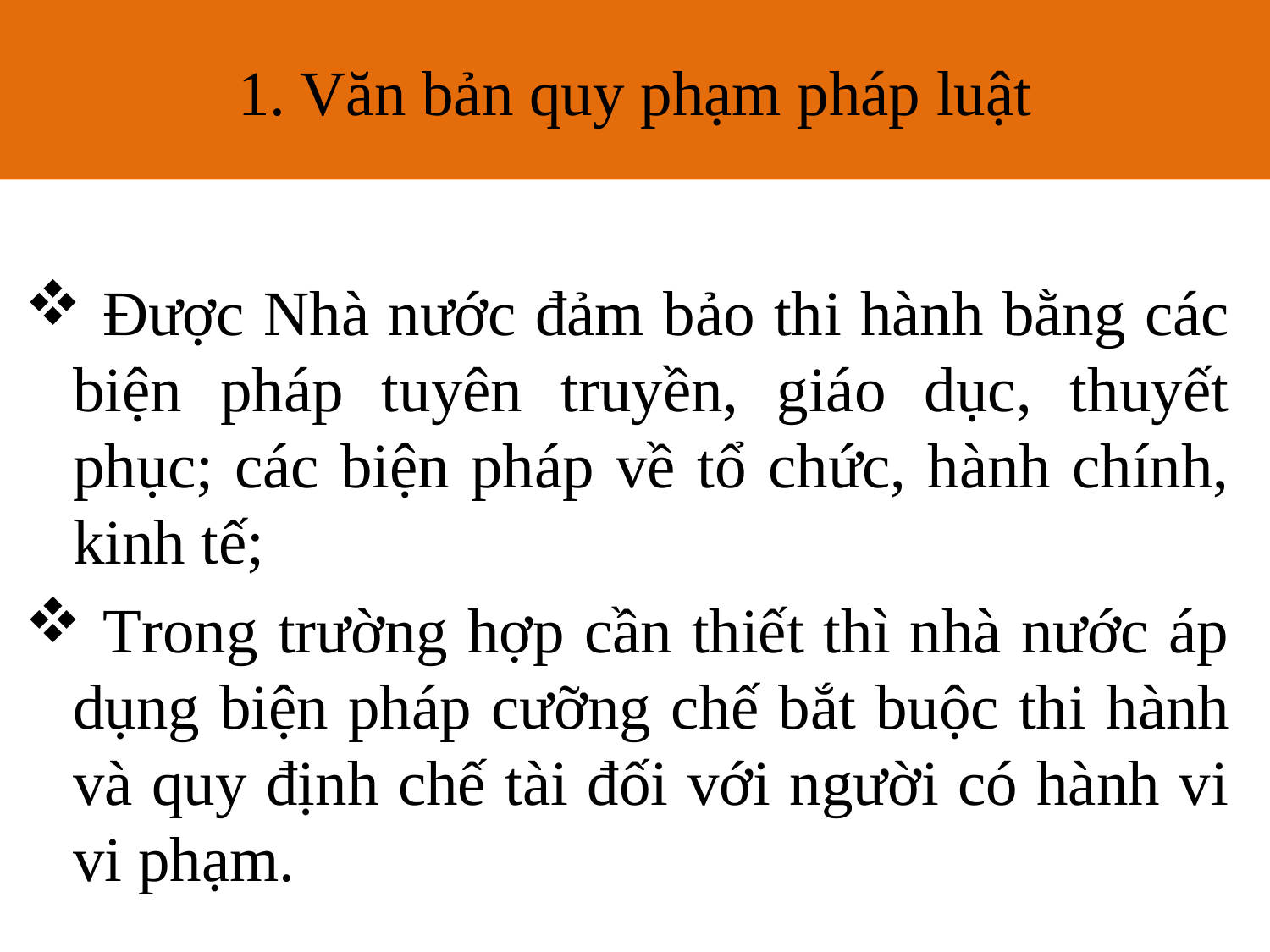

1. Văn bản quy phạm pháp luật
# 1. Văn bản quy phạm pháp luật
 Được Nhà nước đảm bảo thi hành bằng các biện pháp tuyên truyền, giáo dục, thuyết phục; các biện pháp về tổ chức, hành chính, kinh tế;
 Trong trường hợp cần thiết thì nhà nước áp dụng biện pháp cưỡng chế bắt buộc thi hành và quy định chế tài đối với người có hành vi vi phạm.